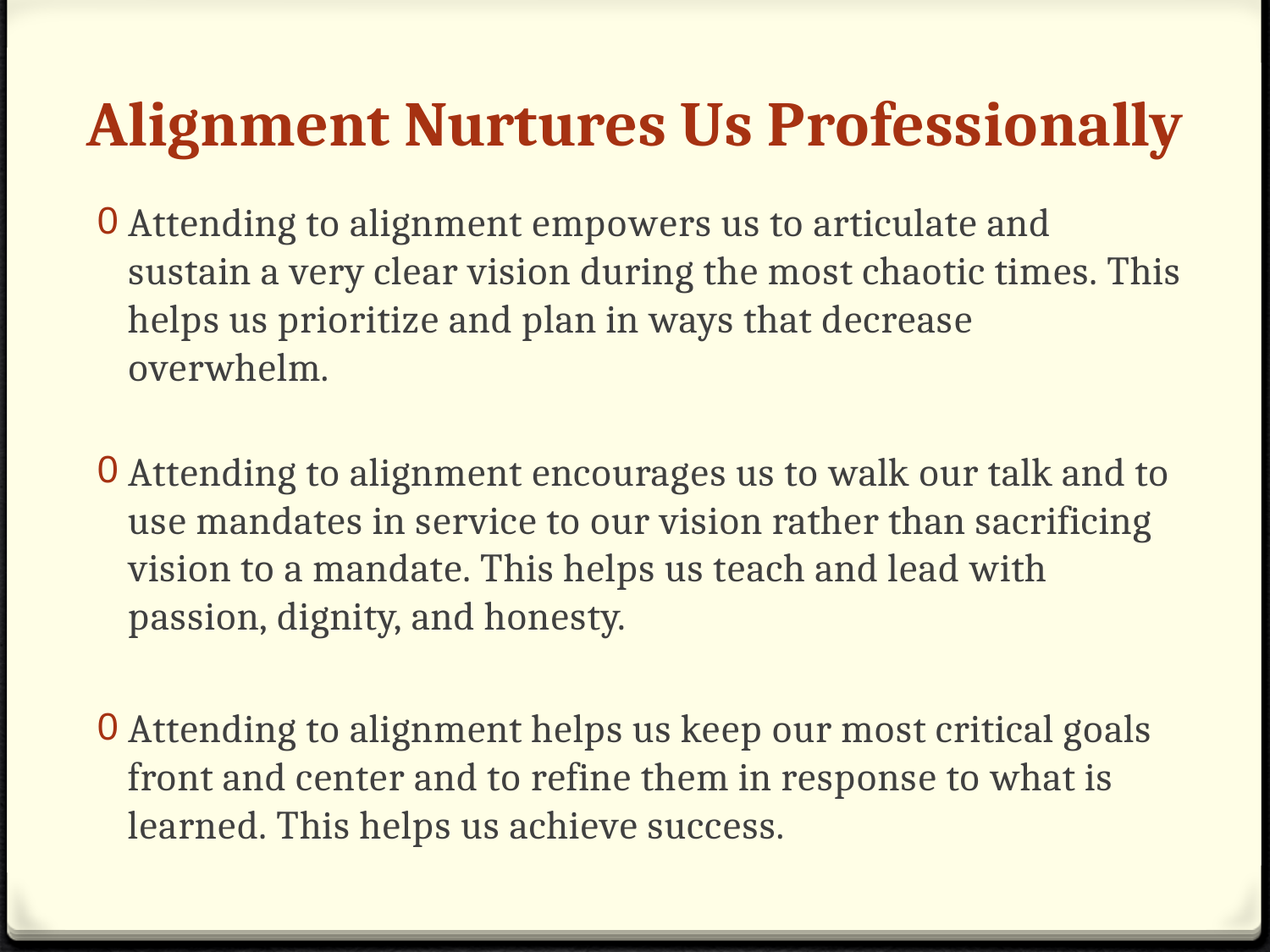

# Alignment Nurtures Us Professionally
Attending to alignment empowers us to articulate and sustain a very clear vision during the most chaotic times. This helps us prioritize and plan in ways that decrease overwhelm.
Attending to alignment encourages us to walk our talk and to use mandates in service to our vision rather than sacrificing vision to a mandate. This helps us teach and lead with passion, dignity, and honesty.

Attending to alignment helps us keep our most critical goals front and center and to refine them in response to what is learned. This helps us achieve success.